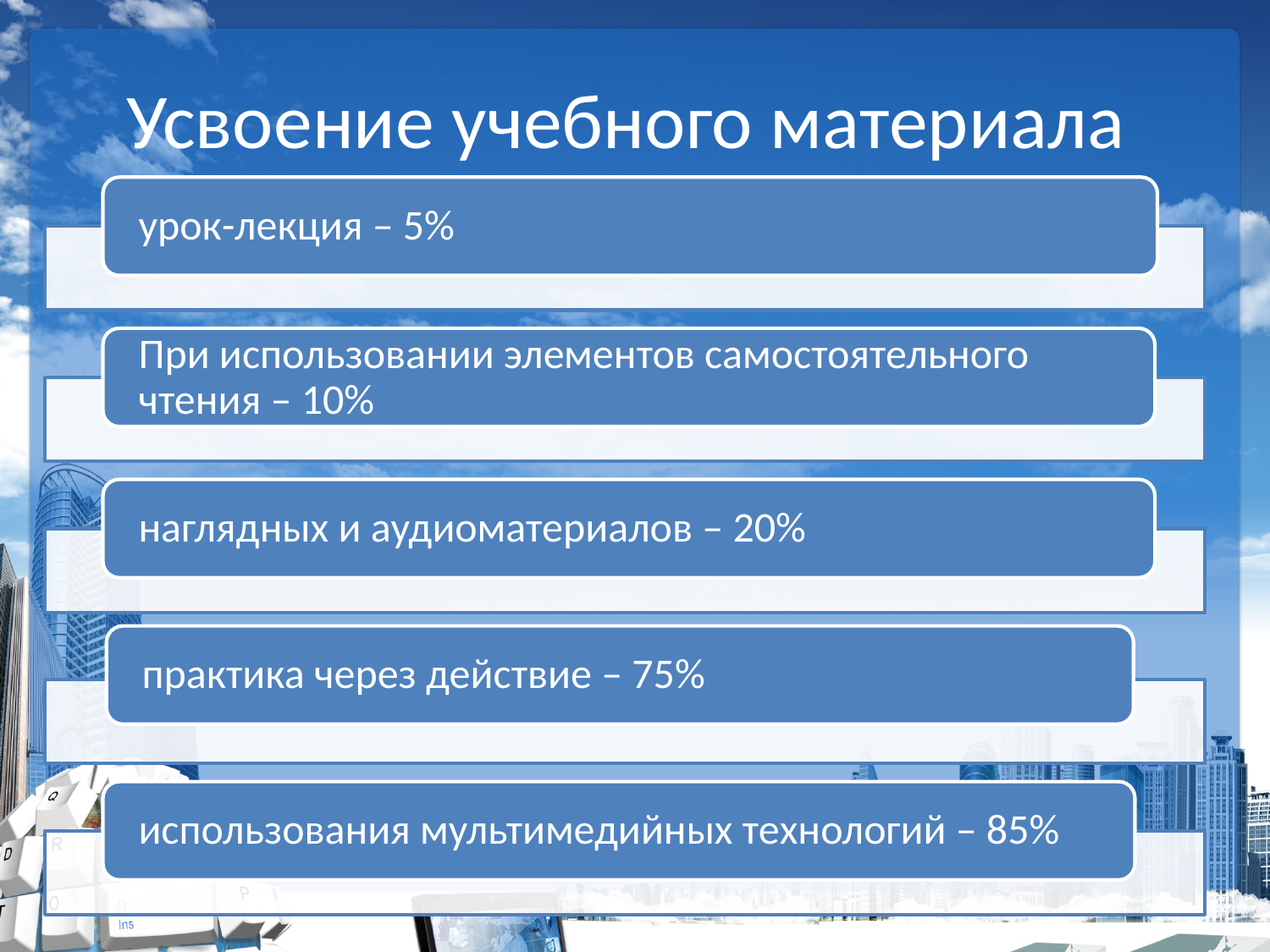

# Усвоение учебного материала
урок-лекция – 5%
При использовании элементов самостоятельного чтения – 10%
наглядных и аудиоматериалов – 20%
практика через действие – 75%
использования мультимедийных технологий – 85%